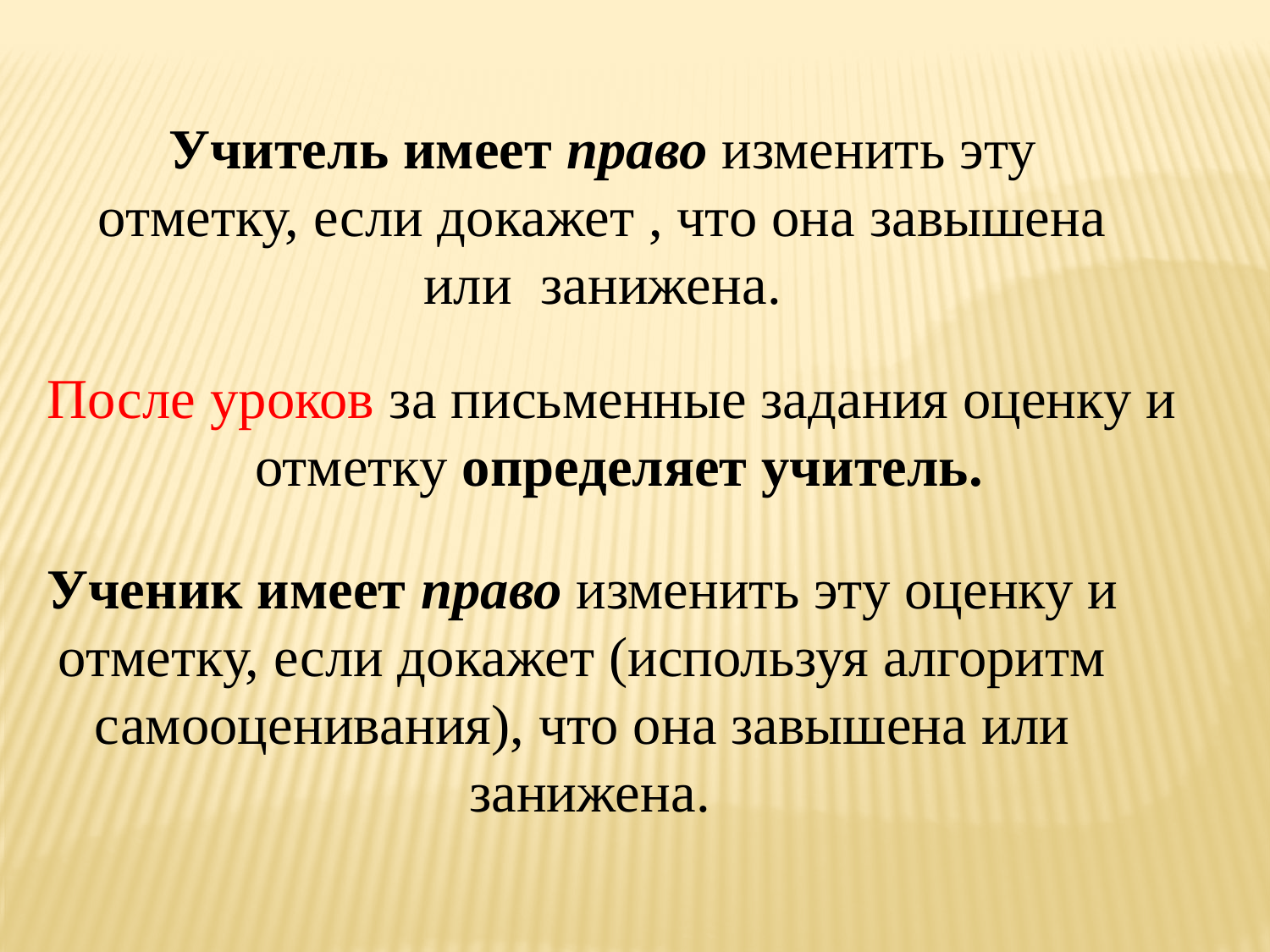

Учитель имеет право изменить эту отметку, если докажет , что она завышена или  занижена.
После уроков за письменные задания оценку и
отметку определяет учитель.
Ученик имеет право изменить эту оценку и
отметку, если докажет (используя алгоритм
самооценивания), что она завышена или
занижена.